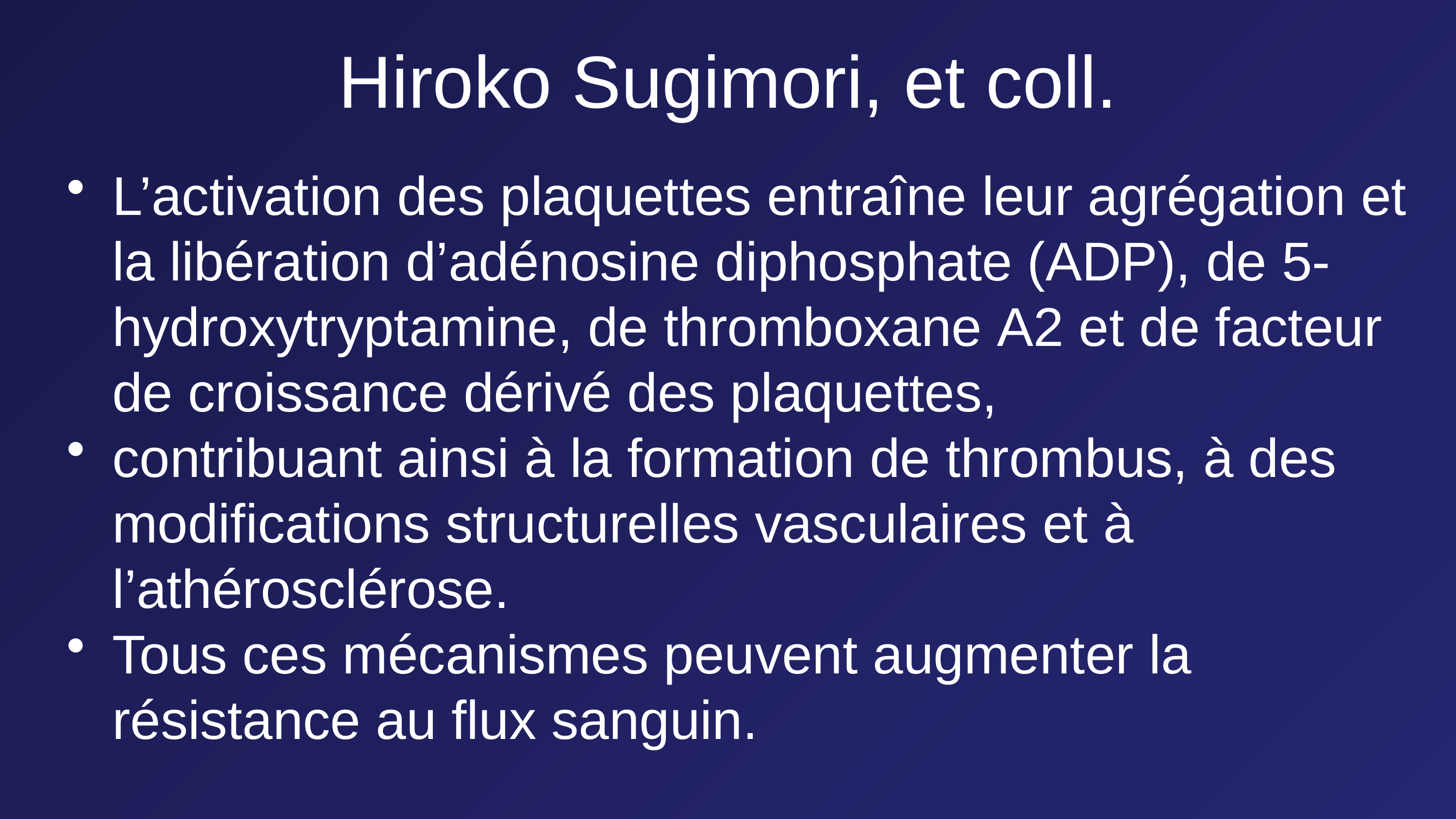

# Hiroko Sugimori, et coll.
L’activation des plaquettes entraîne leur agrégation et la libération d’adénosine diphosphate (ADP), de 5-hydroxytryptamine, de thromboxane A2 et de facteur de croissance dérivé des plaquettes,
contribuant ainsi à la formation de thrombus, à des modifications structurelles vasculaires et à l’athérosclérose.
Tous ces mécanismes peuvent augmenter la résistance au flux sanguin.